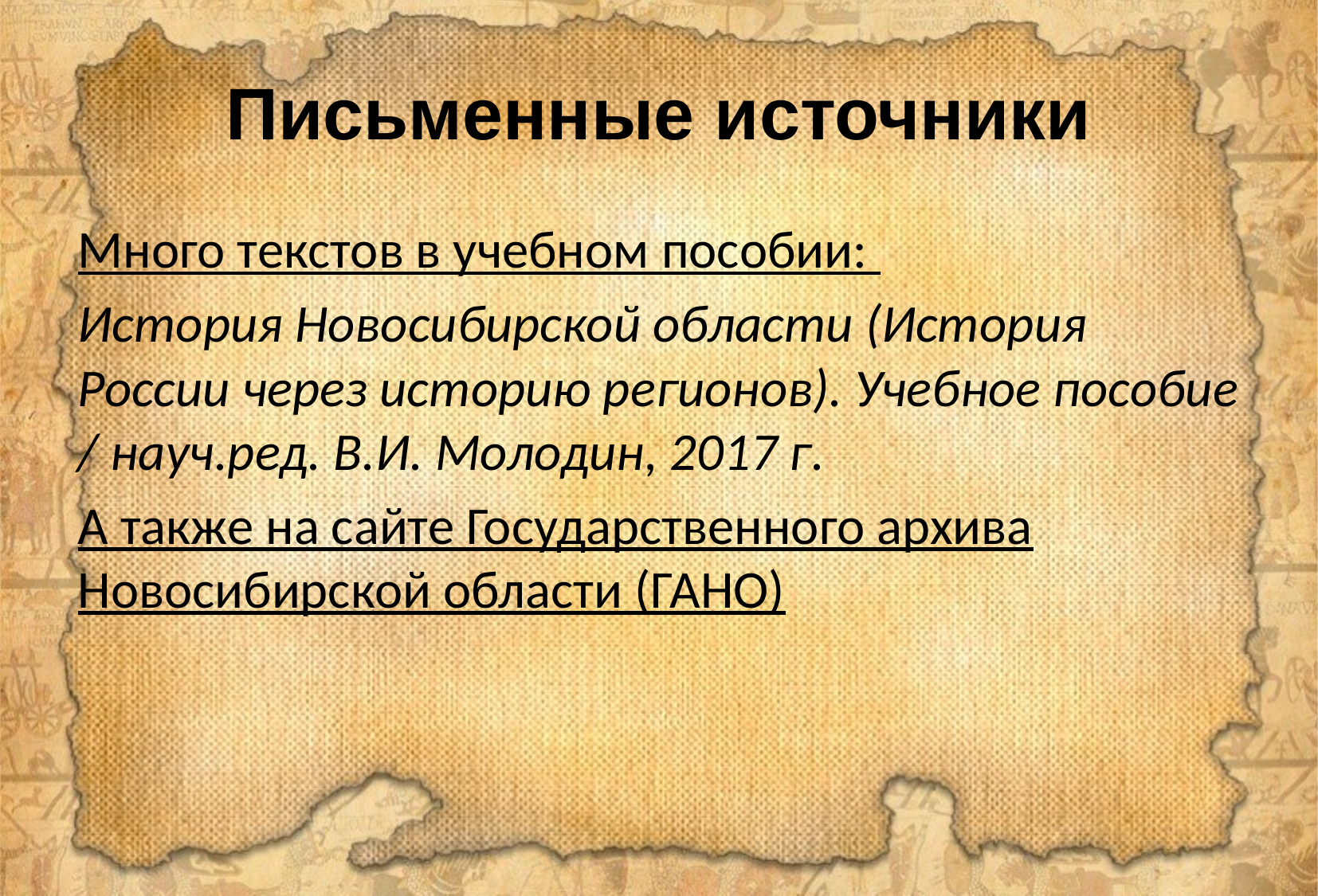

# Письменные источники
Много текстов в учебном пособии:
История Новосибирской области (История России через историю регионов). Учебное пособие / науч.ред. В.И. Молодин, 2017 г.
А также на сайте Государственного архива Новосибирской области (ГАНО)